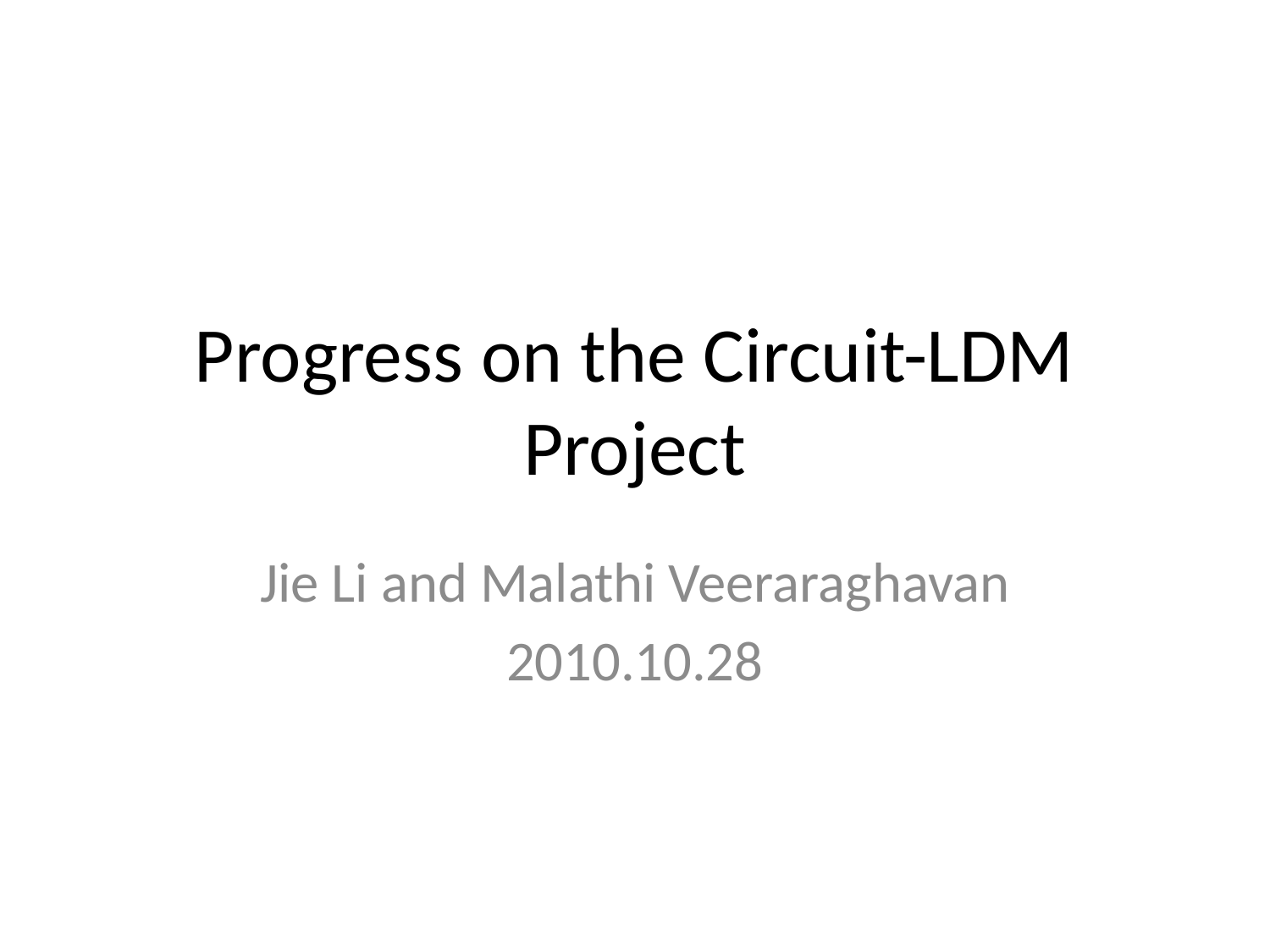

# Progress on the Circuit-LDM Project
Jie Li and Malathi Veeraraghavan
2010.10.28